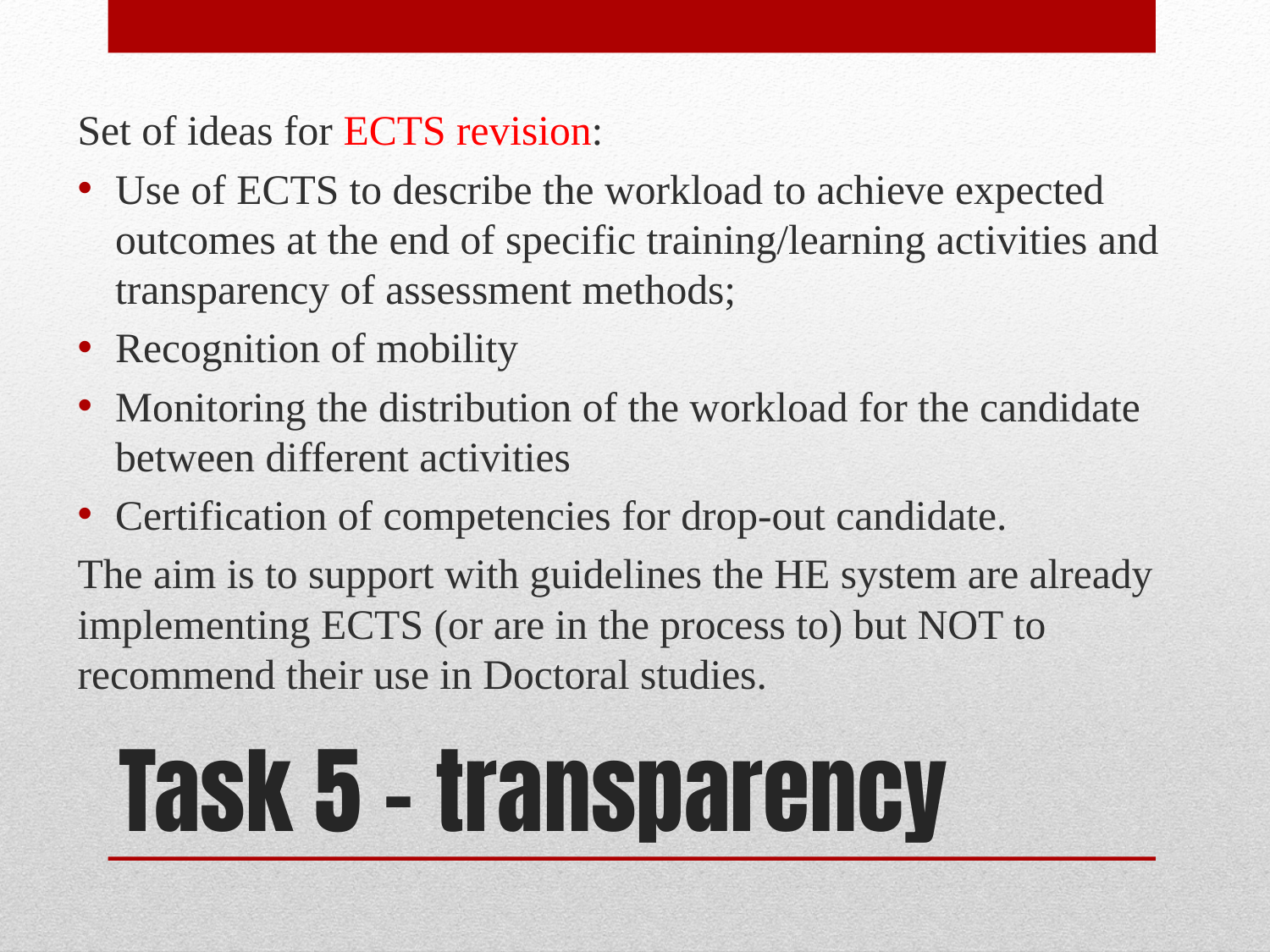

Set of ideas for ECTS revision:
Use of ECTS to describe the workload to achieve expected outcomes at the end of specific training/learning activities and transparency of assessment methods;
Recognition of mobility
Monitoring the distribution of the workload for the candidate between different activities
Certification of competencies for drop-out candidate.
The aim is to support with guidelines the HE system are already implementing ECTS (or are in the process to) but NOT to recommend their use in Doctoral studies.
# Task 5 - transparency